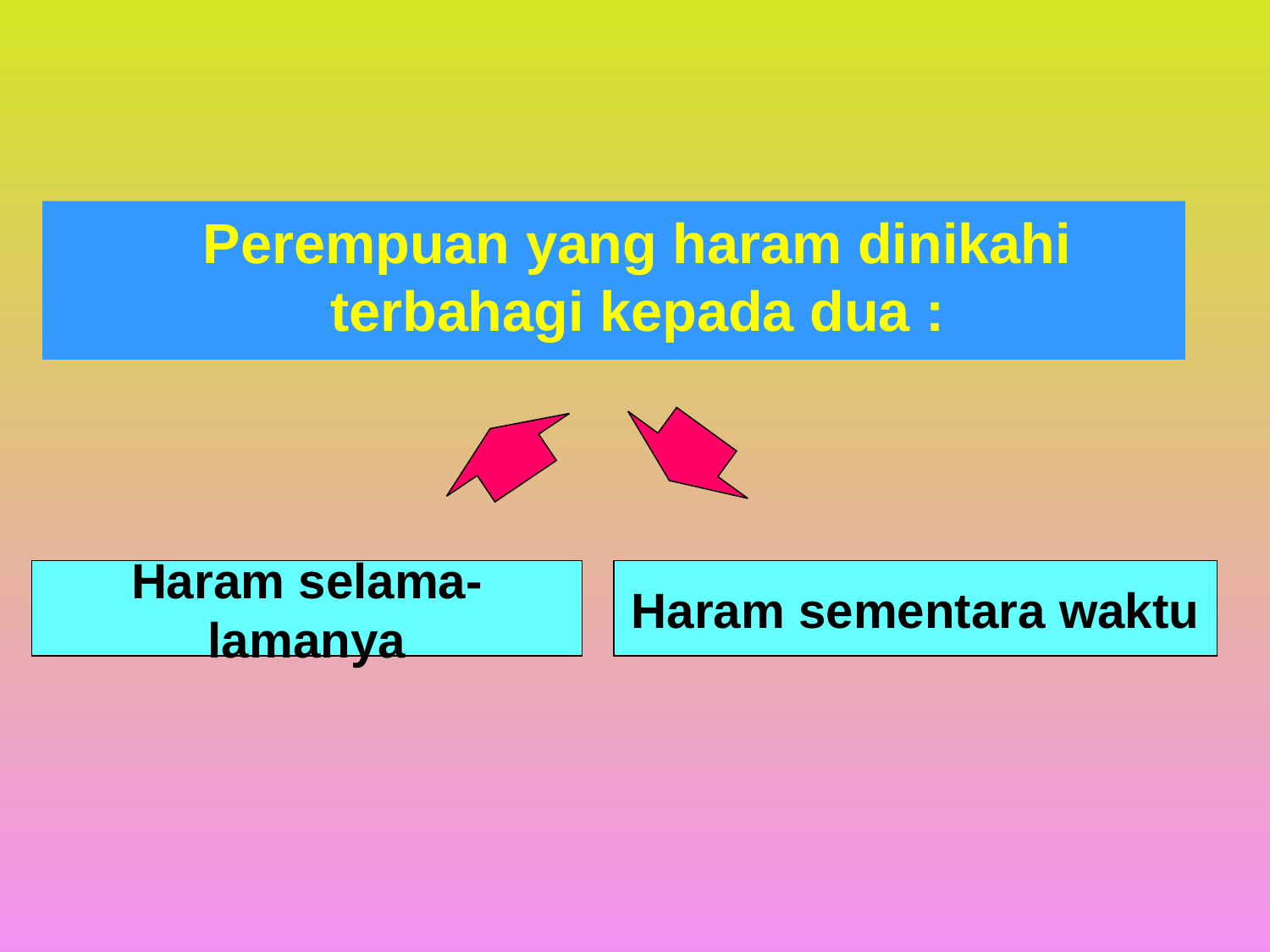

Perempuan yang haram dinikahi terbahagi kepada dua :

Haram selama-lamanya
Haram sementara waktu